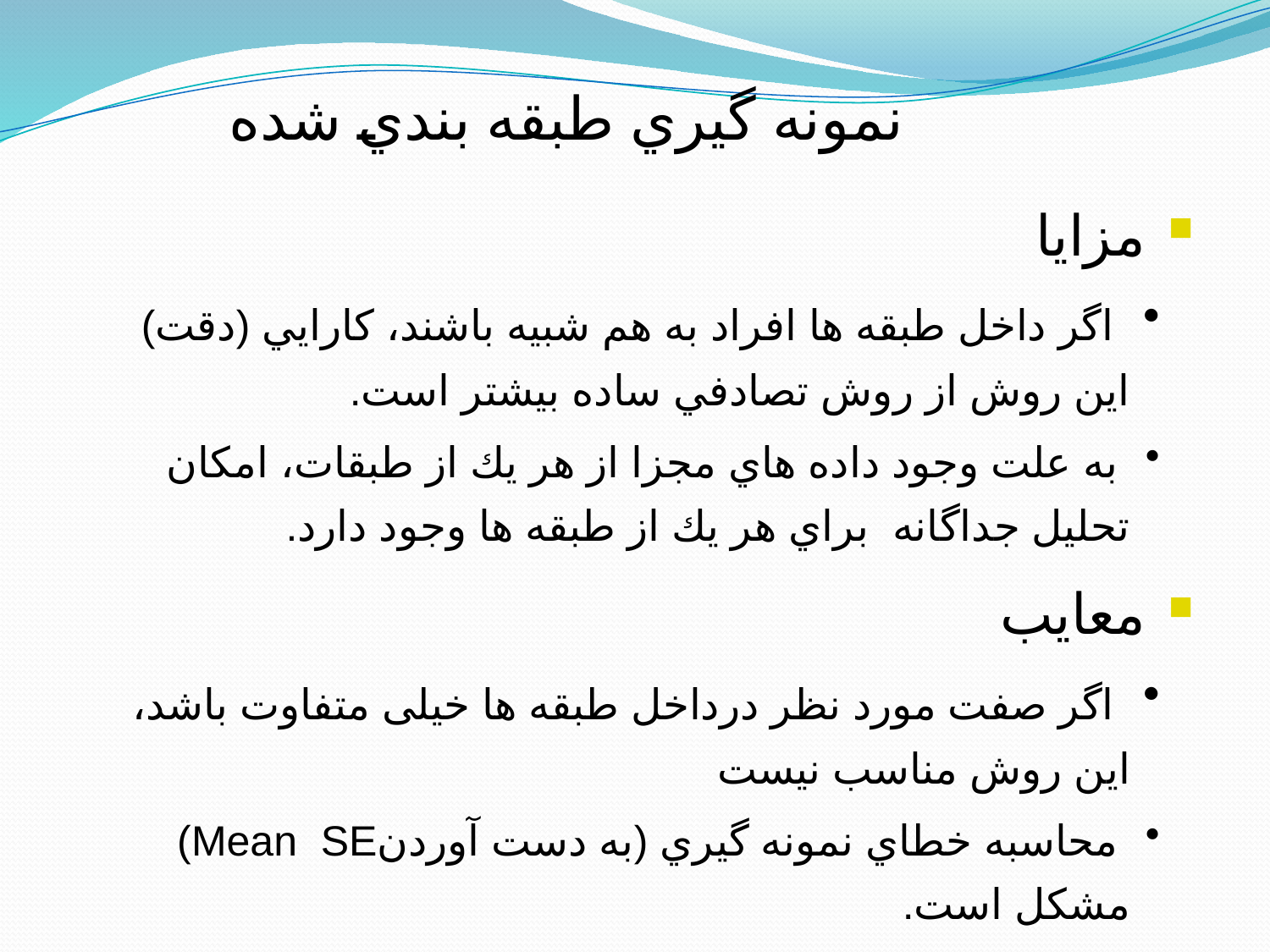

نمونه گيري طبقه بندي شده
 مزايا
 اگر داخل طبقه ها افراد به هم شبيه باشند، كارايي (دقت) اين روش از روش تصادفي ساده بيشتر است.
 به علت وجود داده هاي مجزا از هر يك از طبقات، امكان تحليل جداگانه  براي هر يك از طبقه ها وجود دارد.
 معايب
 اگر صفت مورد نظر درداخل طبقه ها خیلی متفاوت باشد، اين روش مناسب نيست
 محاسبه خطاي نمونه گيري (به دست آوردنMean  SE) مشكل است.